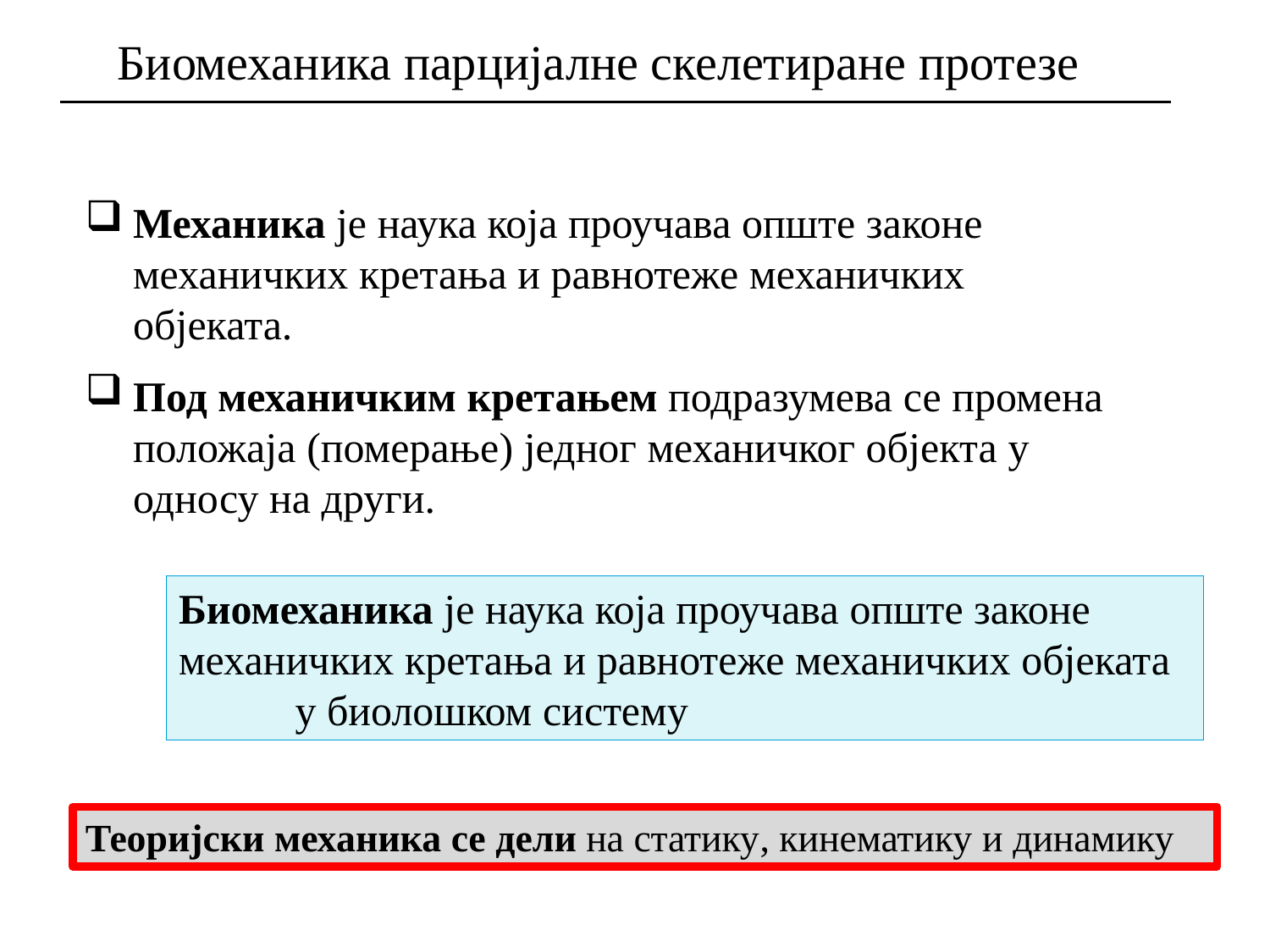

Биомеханика парцијалне скелетиране протезе
Механика је наука која проучава опште законе механичких кретања и равнотеже механичких објеката.

Под механичким кретањем подразумева се промена положаја (померање) једног механичког објекта у односу на други.
Биомеханика је наука која проучава опште законе механичких кретања и равнотеже механичких објеката             у биолошком систему
Теоријски механика се дели на статику, кинематику и динамику